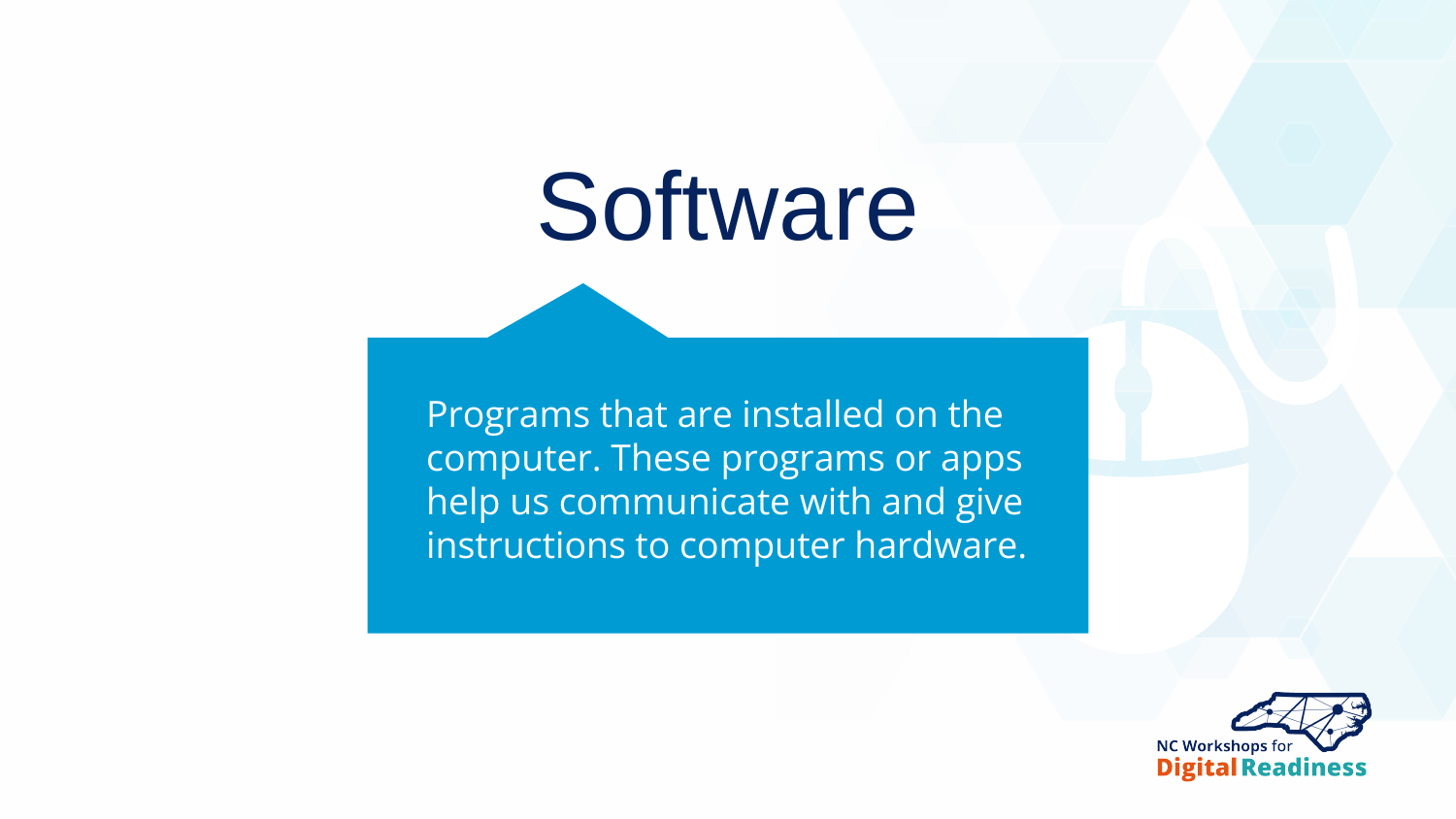

# Software

Programs that are installed on the computer. These programs or apps help us communicate with and give instructions to computer hardware.